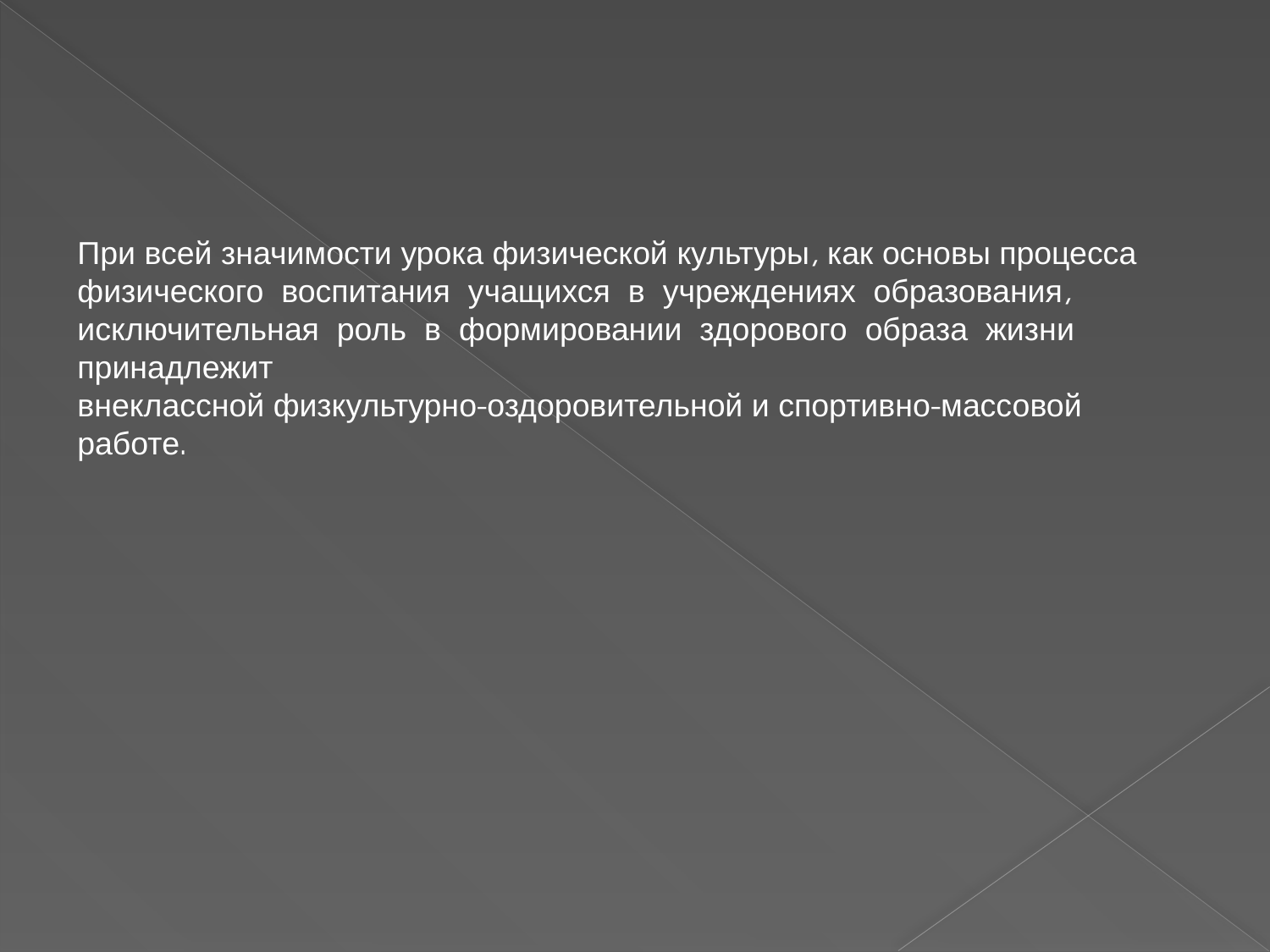

При всей значимости урока физической культуры, как основы процесса
физического  воспитания  учащихся  в  учреждениях  образования,
исключительная  роль  в  формировании  здорового  образа  жизни  принадлежит
внеклассной физкультурно-оздоровительной и спортивно-массовой работе.